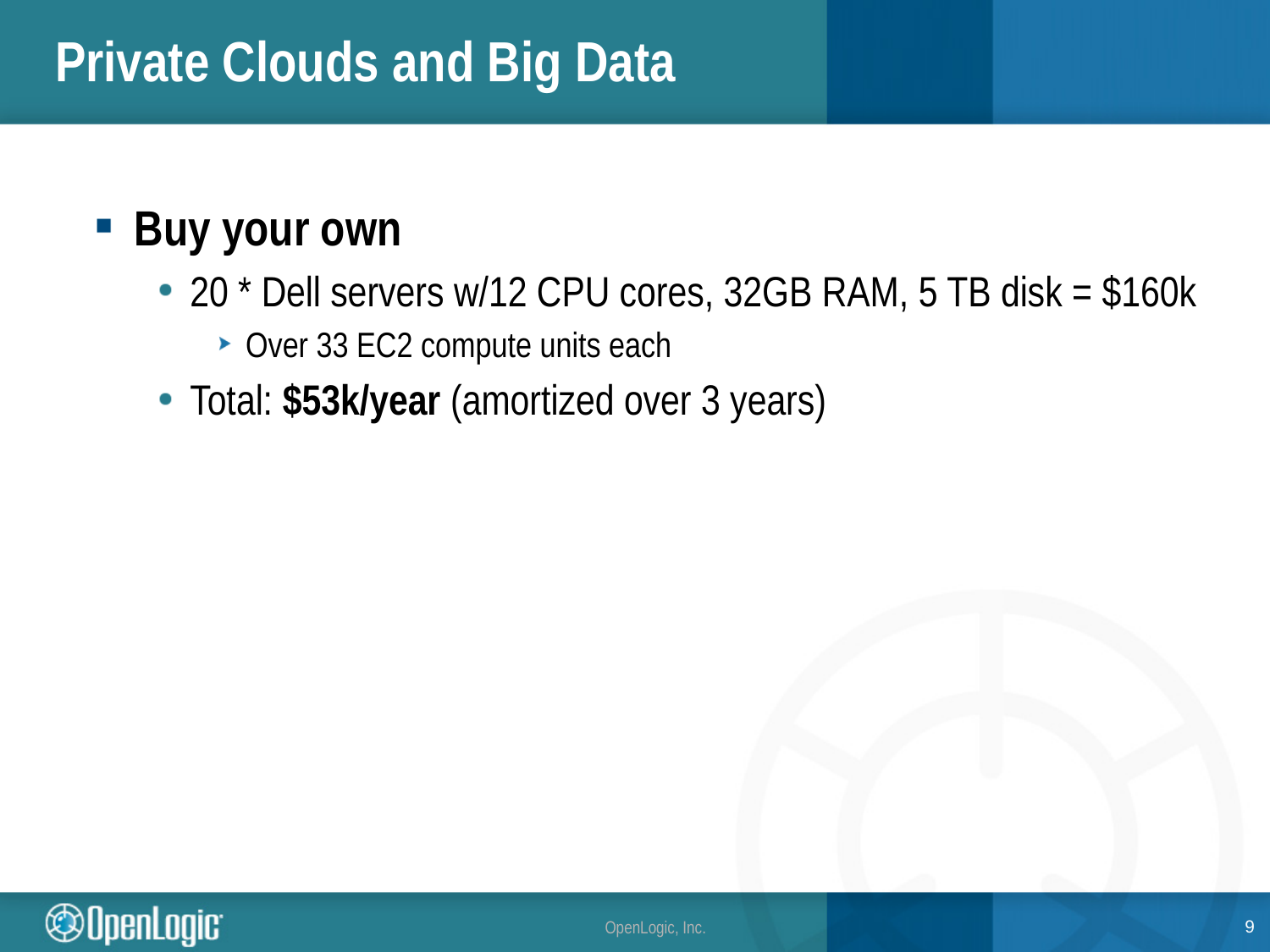

# Private Clouds and Big Data
Buy your own
20 * Dell servers w/12 CPU cores, 32GB RAM, 5 TB disk = $160k
Over 33 EC2 compute units each
Total: $53k/year (amortized over 3 years)
9